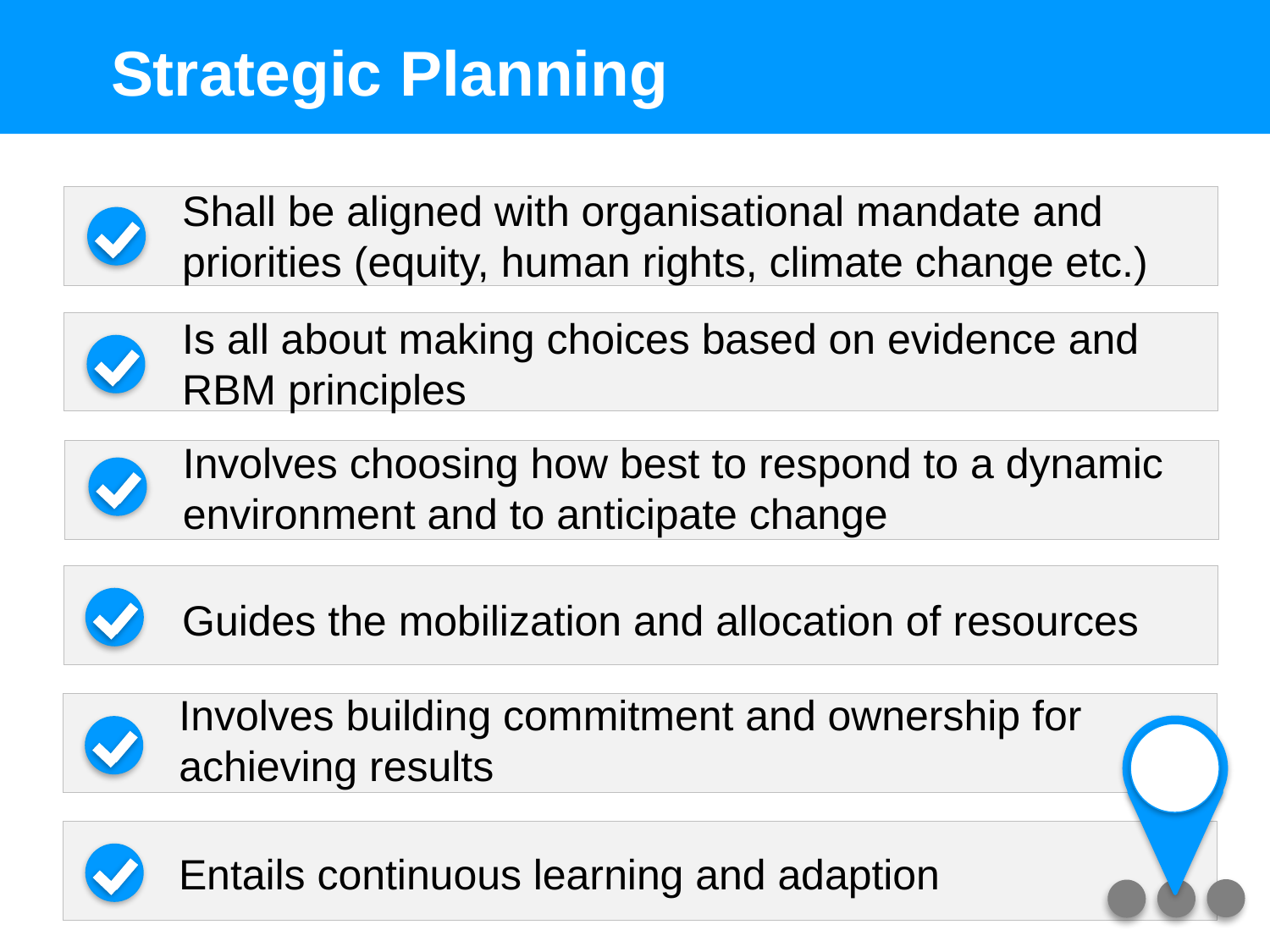

Strategic Planning
Shall be aligned with organisational mandate and priorities (equity, human rights, climate change etc.)

Is all about making choices based on evidence and RBM principles

Involves choosing how best to respond to a dynamic environment and to anticipate change

Guides the mobilization and allocation of resources

Involves building commitment and ownership for achieving results

Entails continuous learning and adaption